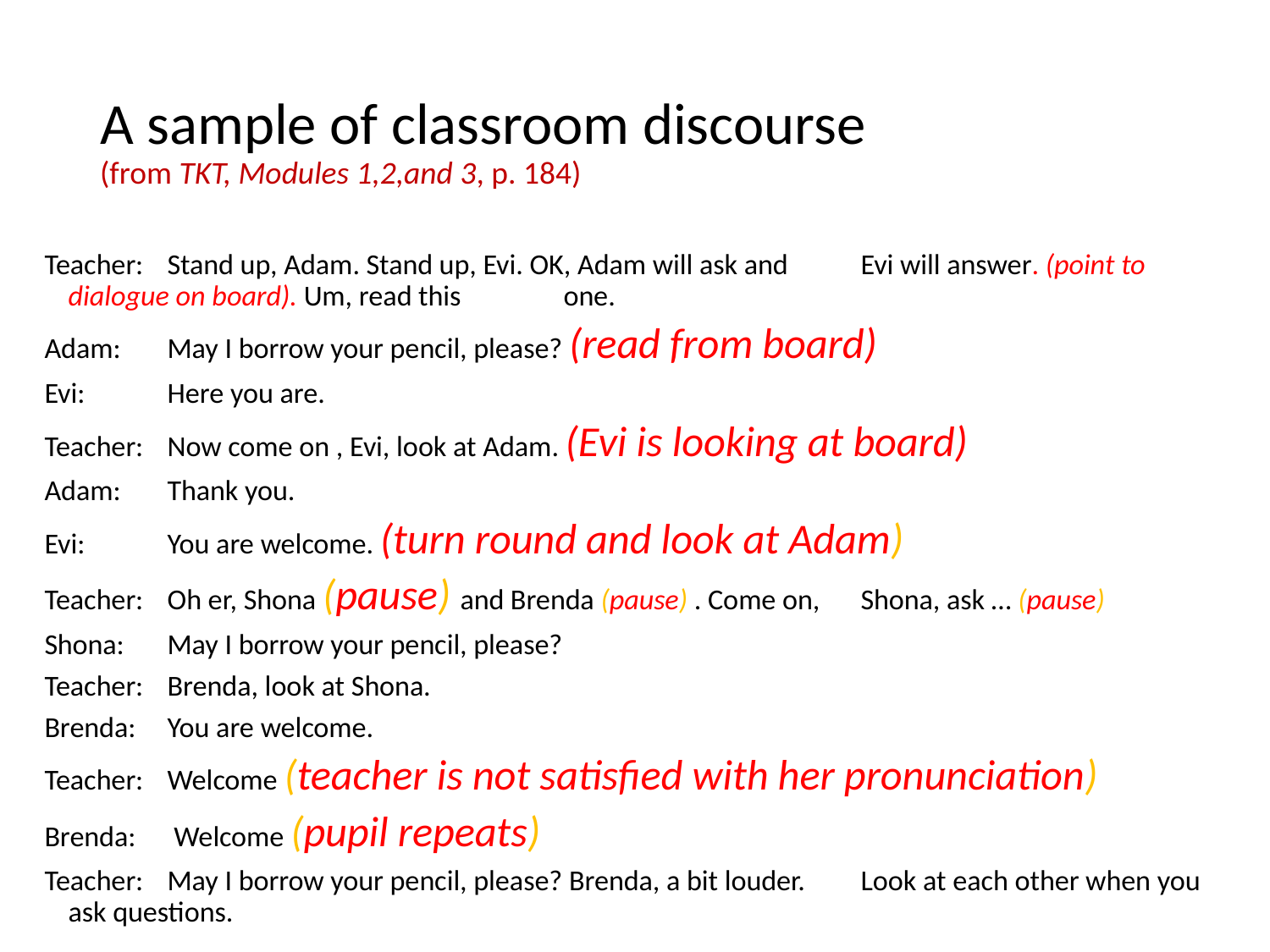

# A sample of classroom discourse (from TKT, Modules 1,2,and 3, p. 184)
Teacher: 	Stand up, Adam. Stand up, Evi. OK, Adam will ask and 			Evi will answer. (point to dialogue on board). Um, read this 		one.
Adam: 	May I borrow your pencil, please? (read from board)
Evi: 		Here you are.
Teacher: 	Now come on , Evi, look at Adam. (Evi is looking at board)
Adam: 	Thank you.
Evi: 		You are welcome. (turn round and look at Adam)
Teacher: 	Oh er, Shona (pause) and Brenda (pause) . Come on, 			Shona, ask … (pause)
Shona: 	May I borrow your pencil, please?
Teacher: 	Brenda, look at Shona.
Brenda: 	You are welcome.
Teacher: 	Welcome (teacher is not satisfied with her pronunciation)
Brenda:	 Welcome (pupil repeats)
Teacher: 	May I borrow your pencil, please? Brenda, a bit louder. 			Look at each other when you ask questions.